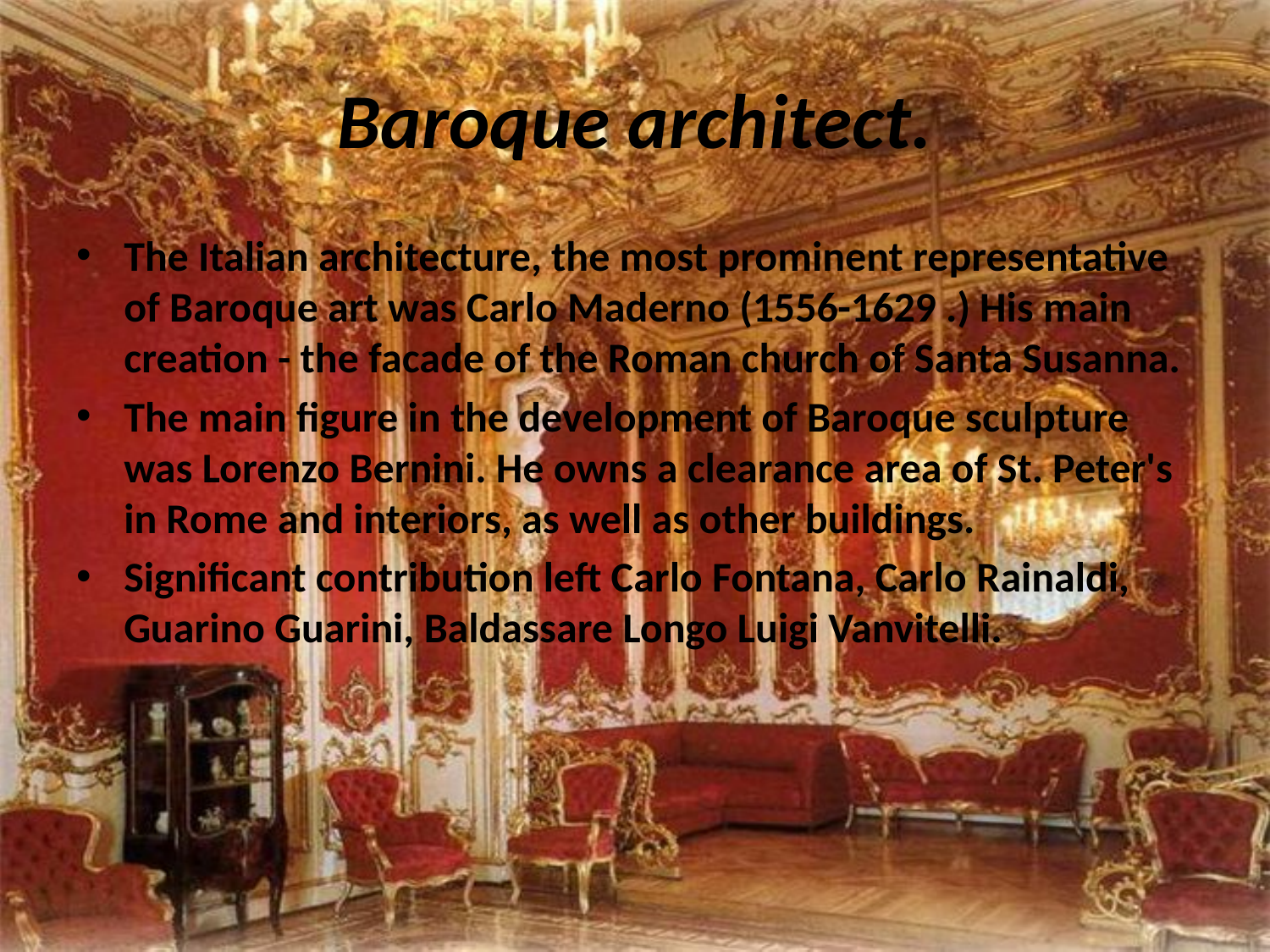

# Baroque architect.
The Italian architecture, the most prominent representative of Baroque art was Carlo Maderno (1556-1629 .) His main creation - the facade of the Roman church of Santa Susanna.
The main figure in the development of Baroque sculpture was Lorenzo Bernini. He owns a clearance area of St. Peter's in Rome and interiors, as well as other buildings.
Significant contribution left Carlo Fontana, Carlo Rainaldi, Guarino Guarini, Baldassare Longo Luigi Vanvitelli.